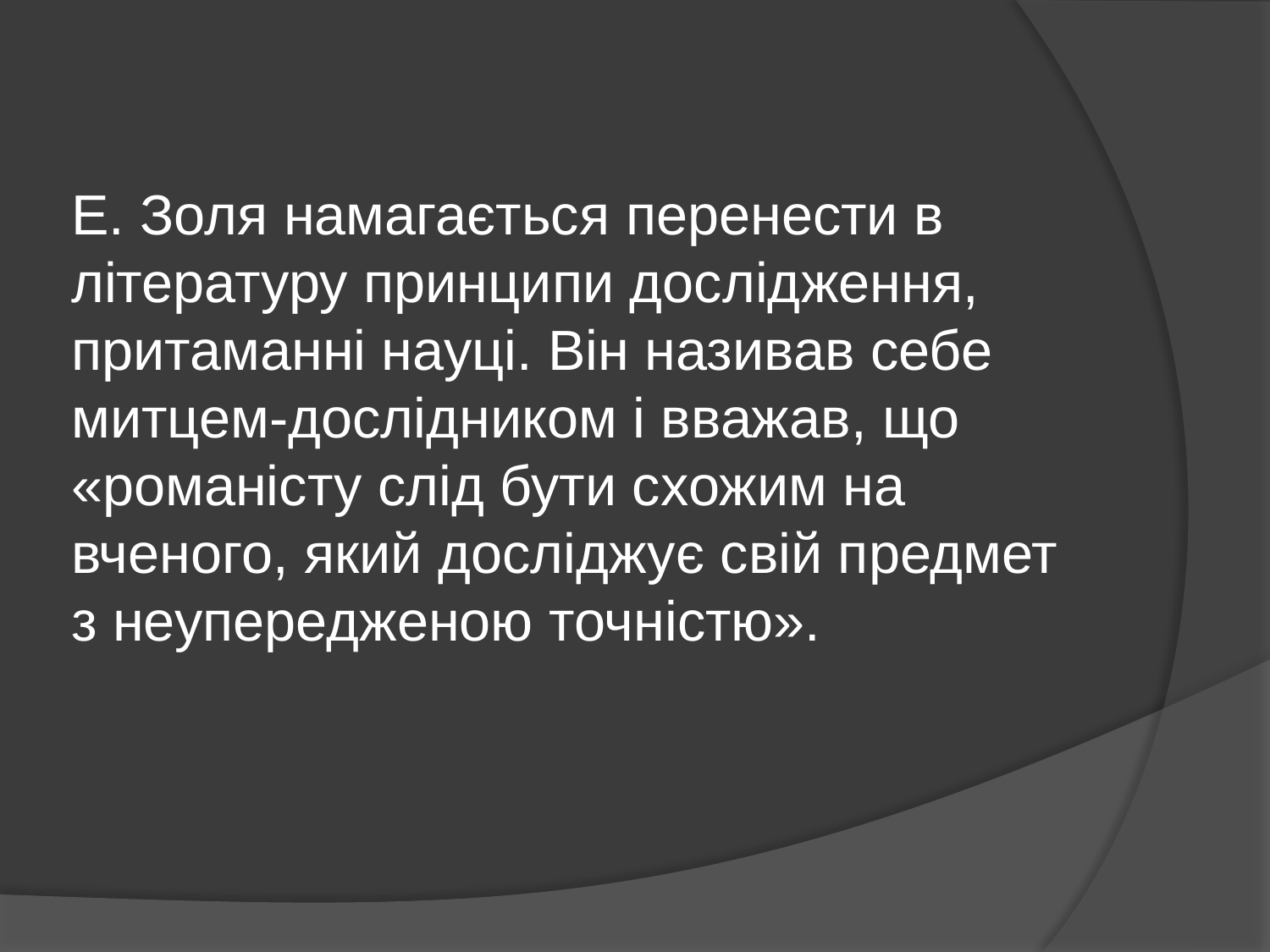

# Е. Золя намагається перенести в літературу принципи дослідження, притаманні науці. Він називав себе митцем-дослідником і вважав, що «романісту слід бути схожим на вченого, який досліджує свій предмет з неупередженою точністю».